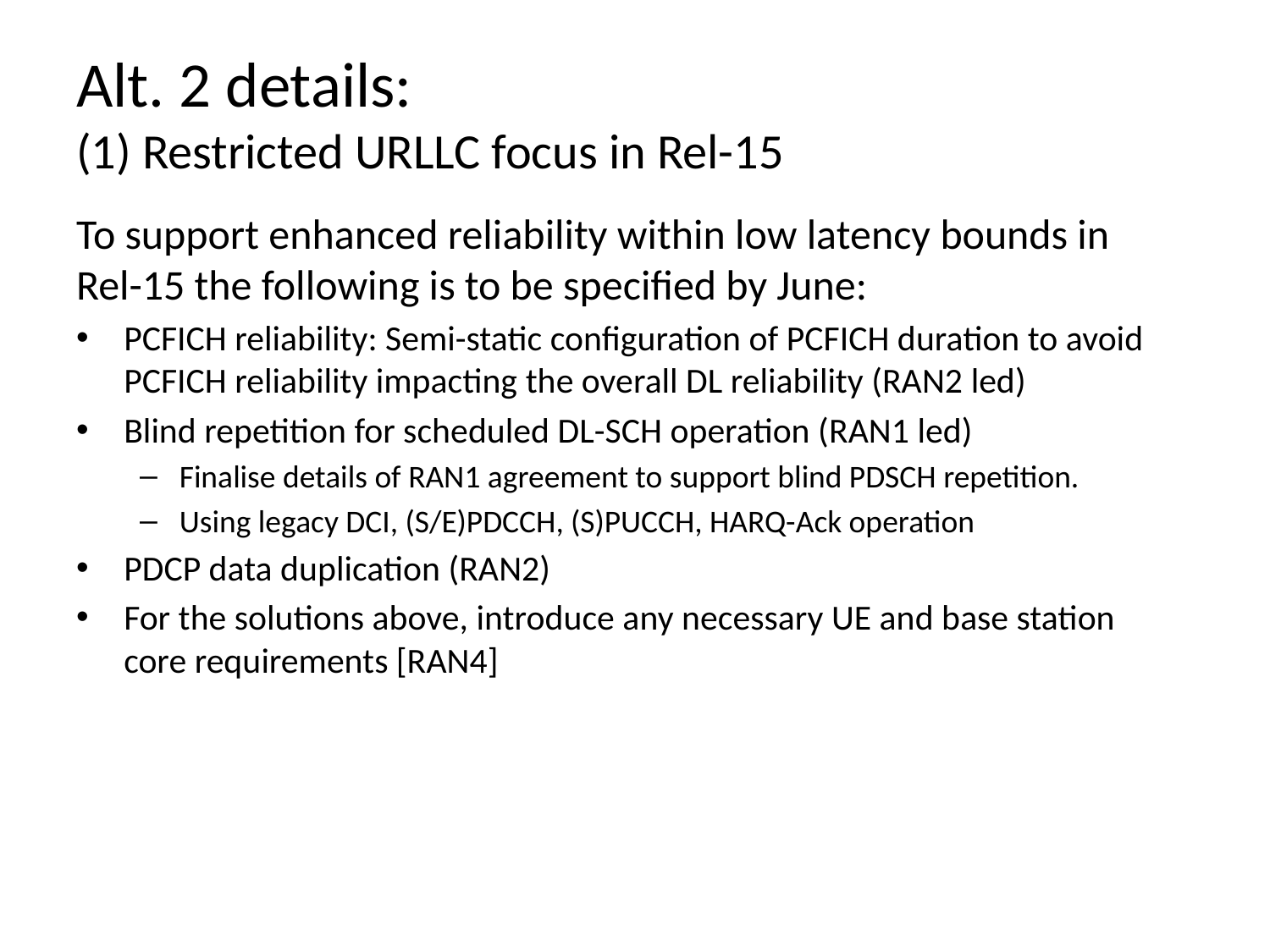

Alt. 2 details:
(1) Restricted URLLC focus in Rel-15
To support enhanced reliability within low latency bounds in Rel-15 the following is to be specified by June:
PCFICH reliability: Semi-static configuration of PCFICH duration to avoid PCFICH reliability impacting the overall DL reliability (RAN2 led)
Blind repetition for scheduled DL-SCH operation (RAN1 led)
Finalise details of RAN1 agreement to support blind PDSCH repetition.
Using legacy DCI, (S/E)PDCCH, (S)PUCCH, HARQ-Ack operation
PDCP data duplication (RAN2)
For the solutions above, introduce any necessary UE and base station core requirements [RAN4]